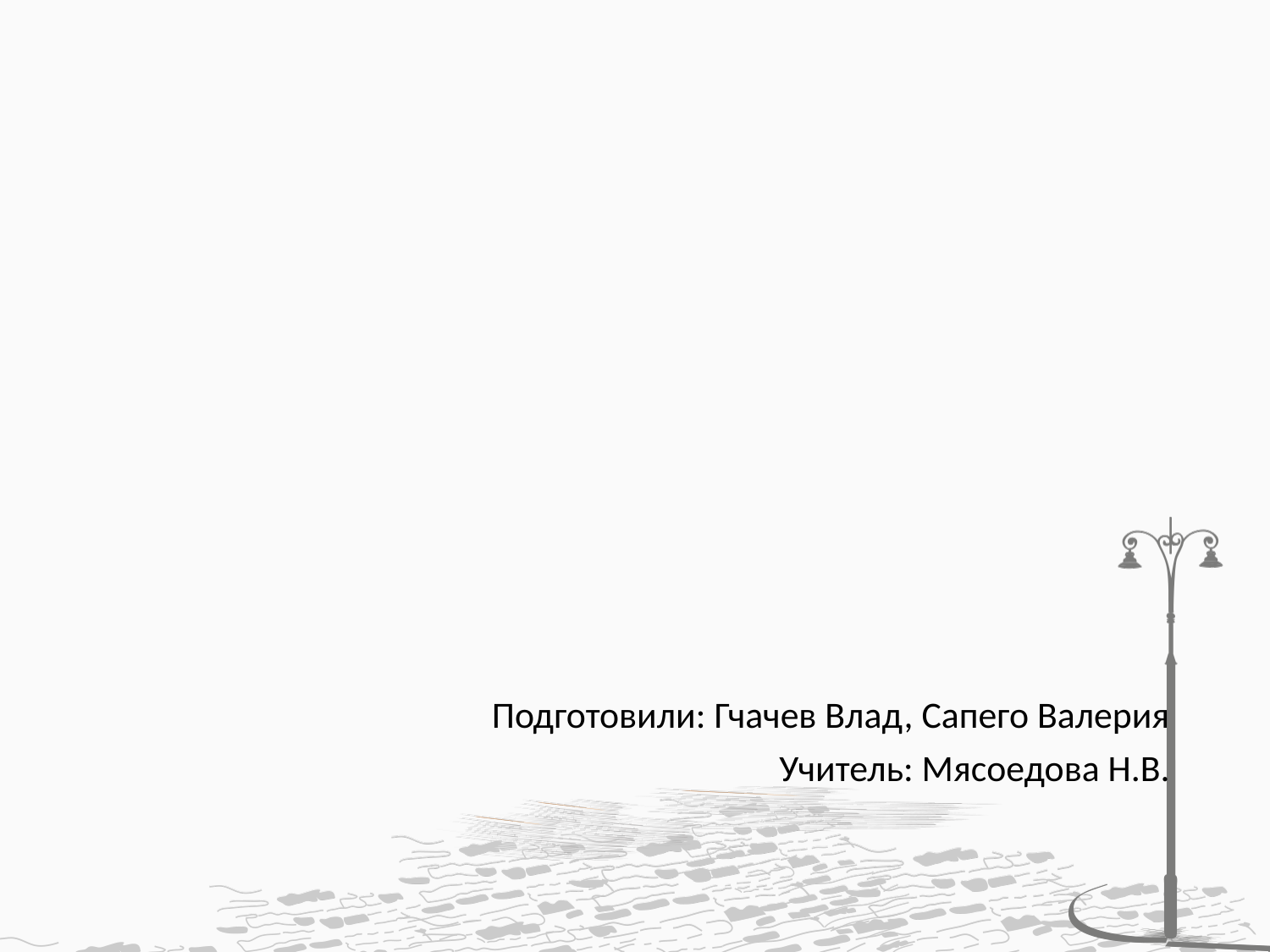

#
Подготовили: Гчачев Влад, Сапего Валерия
Учитель: Мясоедова Н.В.